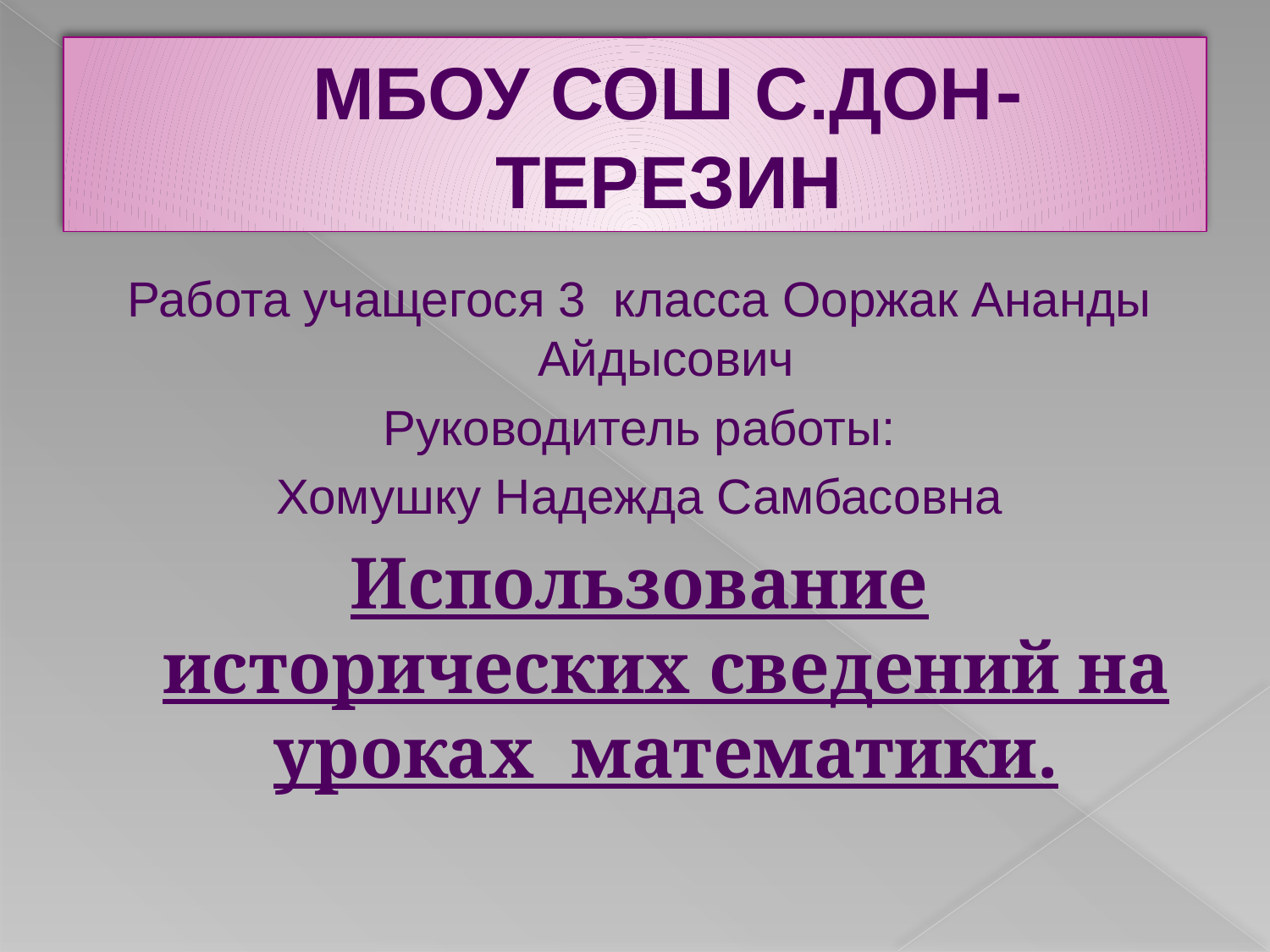

# МБОУ СОШ с.Дон-терезин
Работа учащегося 3  класса Ооржак Ананды Айдысович
Руководитель работы:
Хомушку Надежда Самбасовна
Использование исторических сведений на уроках  математики.